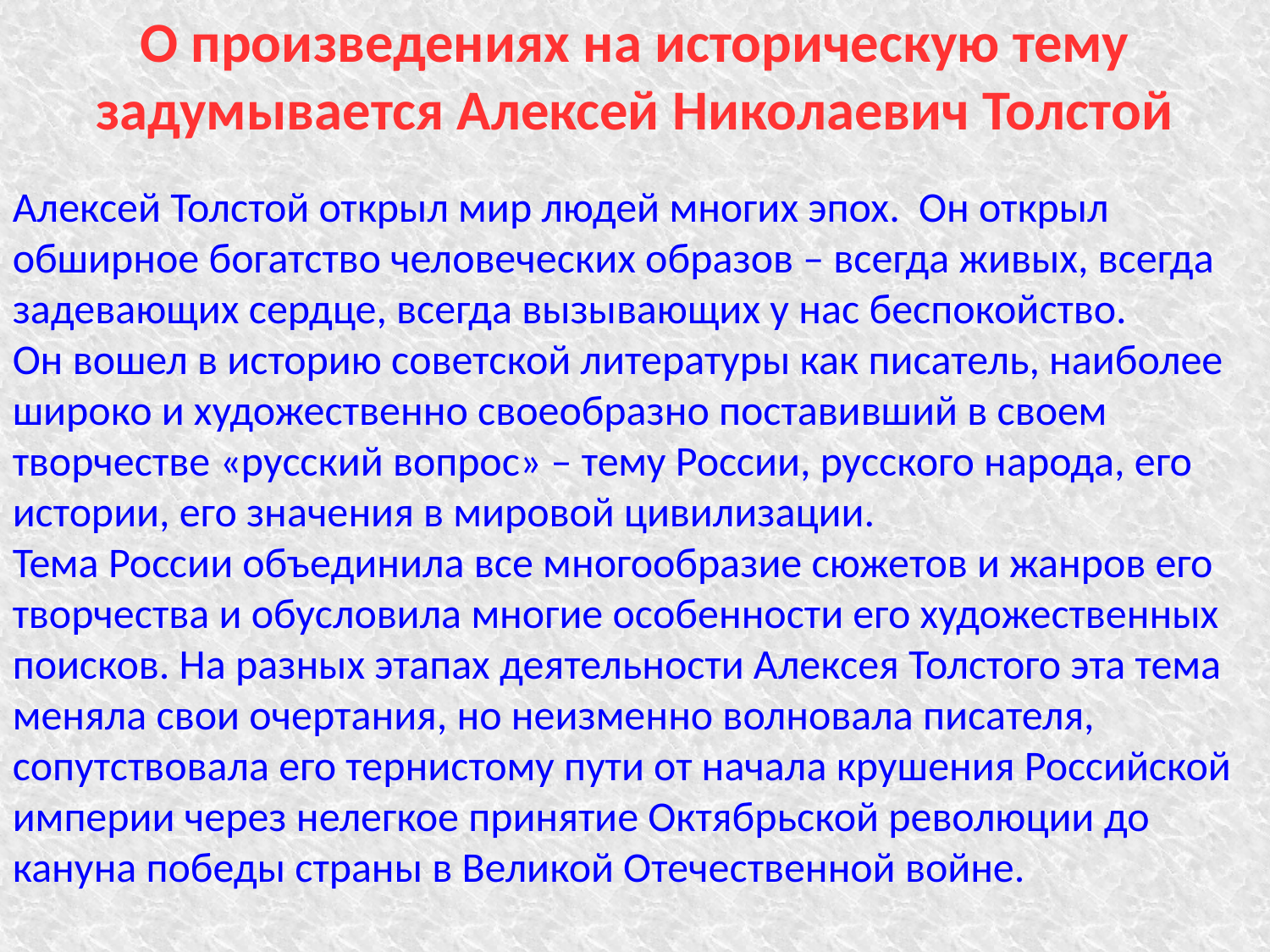

О произведениях на историческую тему задумывается Алексей Николаевич Толстой

Алексей Толстой открыл мир людей многих эпох.  Он открыл обширное богатство человеческих образов – всегда живых, всегда задевающих сердце, всегда вызывающих у нас беспокойство.
Он вошел в историю советской литературы как писатель, наиболее широко и художественно своеобразно поставивший в своем творчестве «русский вопрос» – тему России, русского народа, его истории, его значения в мировой цивилизации.
Тема России объединила все многообразие сюжетов и жанров его творчества и обусловила многие особенности его художественных поисков. На разных этапах деятельности Алексея Толстого эта тема меняла свои очертания, но неизменно волновала писателя, сопутствовала его тернистому пути от начала крушения Российской империи через нелегкое принятие Октябрьской революции до кануна победы страны в Великой Отечественной войне.